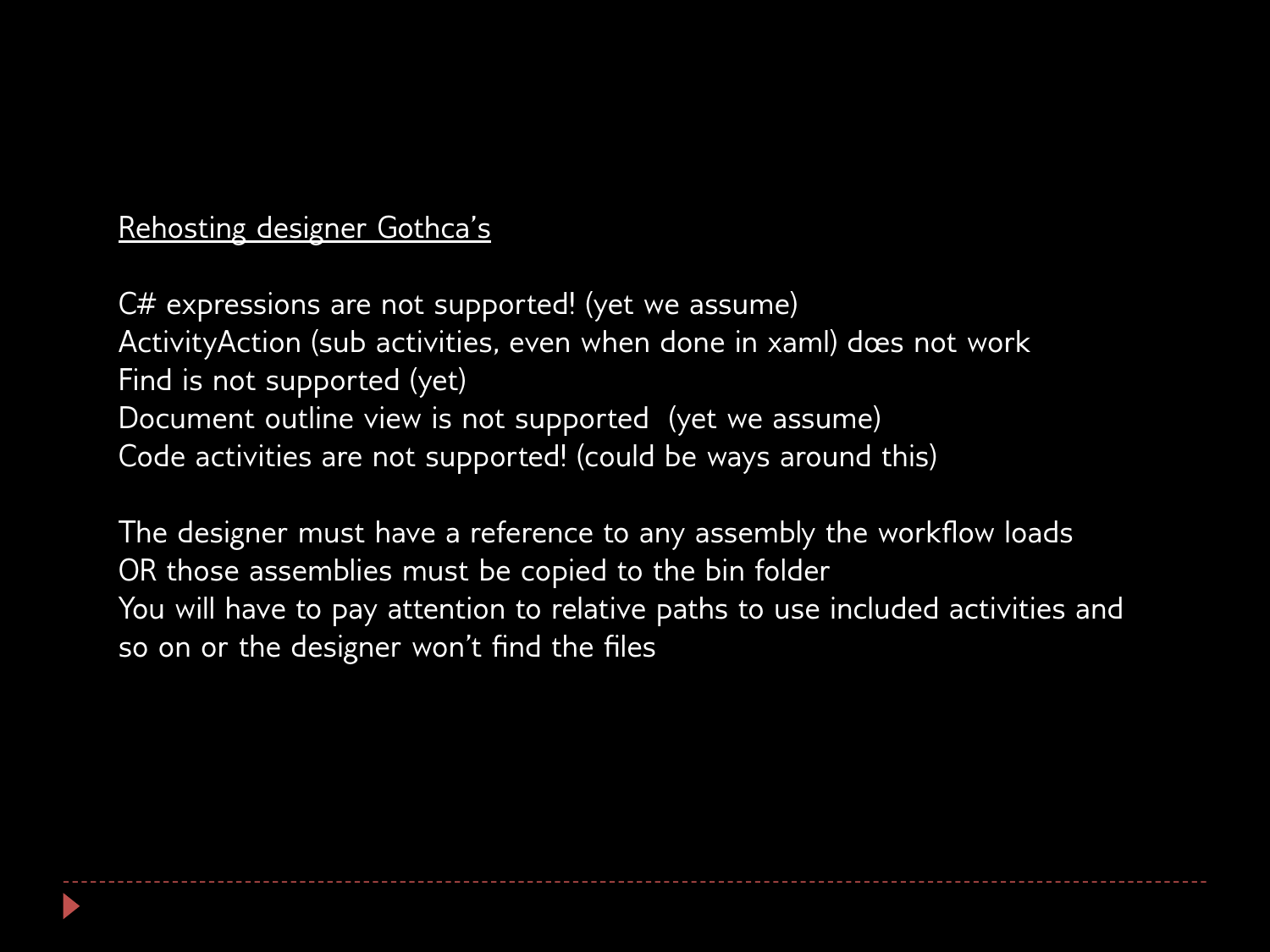

Rehosting designer Gothca’s

C# expressions are not supported! (yet we assume)
ActivityAction (sub activities, even when done in xaml) does not work
Find is not supported (yet)
Document outline view is not supported  (yet we assume)
Code activities are not supported! (could be ways around this)

The designer must have a reference to any assembly the workflow loads
OR those assemblies must be copied to the bin folder
You will have to pay attention to relative paths to use included activities and so on or the designer won’t find the files